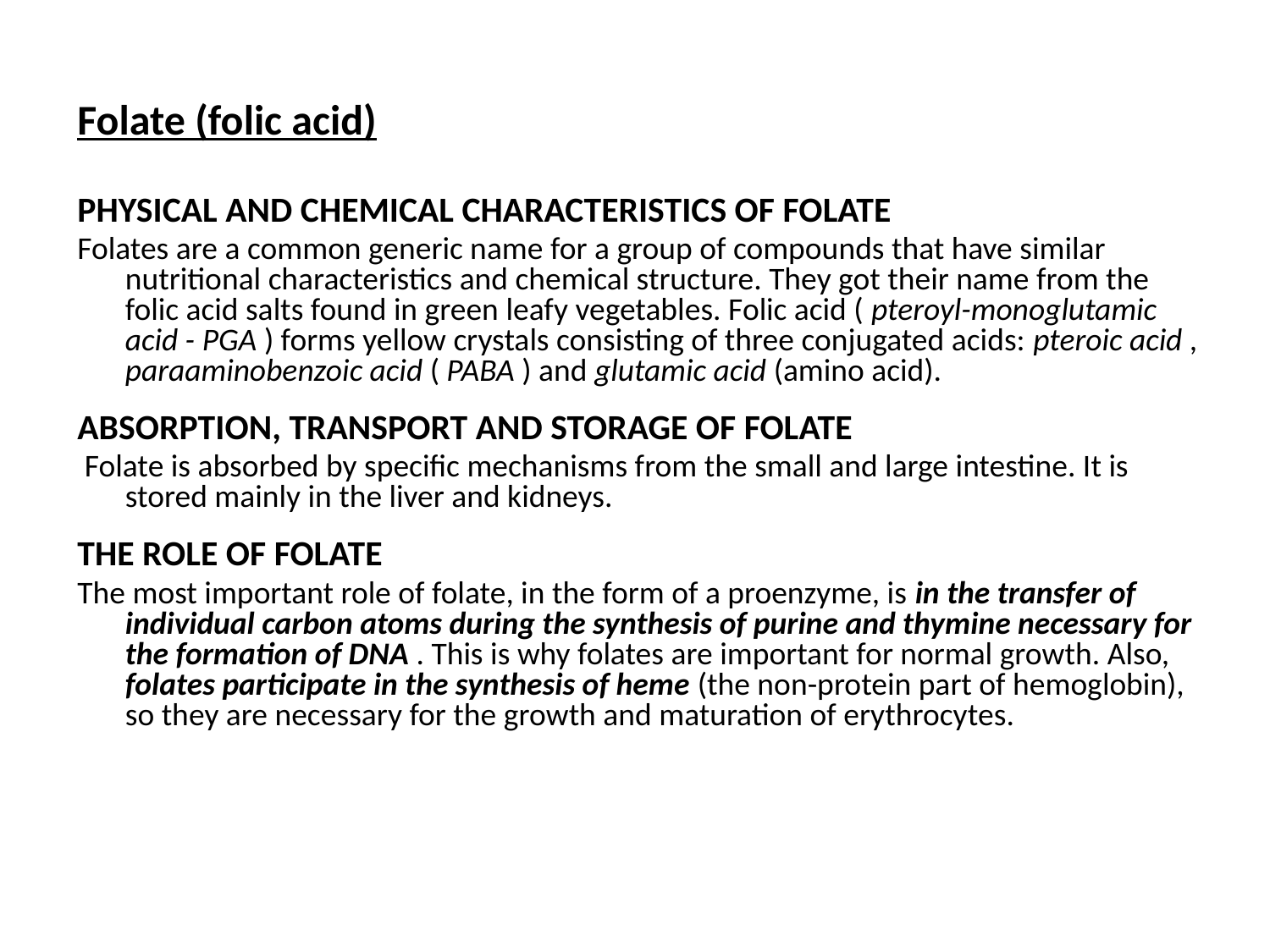

Folate (folic acid)

PHYSICAL AND CHEMICAL CHARACTERISTICS OF FOLATE
Folates are a common generic name for a group of compounds that have similar nutritional characteristics and chemical structure. They got their name from the folic acid salts found in green leafy vegetables. Folic acid ( pteroyl-monoglutamic acid - PGA ) forms yellow crystals consisting of three conjugated acids: pteroic acid , paraaminobenzoic acid ( PABA ) and glutamic acid (amino acid).

ABSORPTION, TRANSPORT AND STORAGE OF FOLATE
 Folate is absorbed by specific mechanisms from the small and large intestine. It is stored mainly in the liver and kidneys.

THE ROLE OF FOLATE
The most important role of folate, in the form of a proenzyme, is in the transfer of individual carbon atoms during the synthesis of purine and thymine necessary for the formation of DNA . This is why folates are important for normal growth. Also, folates participate in the synthesis of heme (the non-protein part of hemoglobin), so they are necessary for the growth and maturation of erythrocytes.